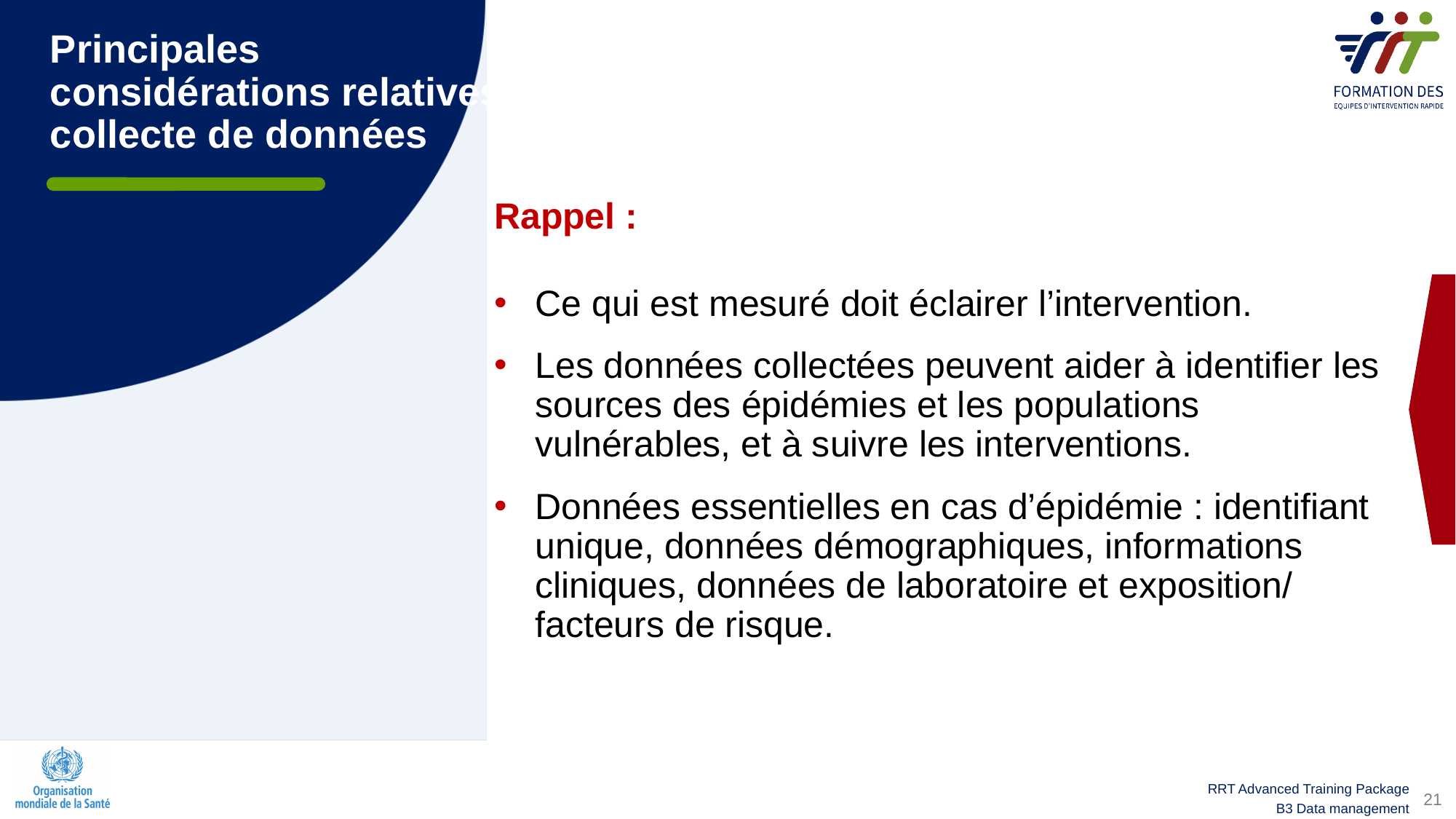

Principales
considérations relatives à la collecte de données
Rappel :

Ce qui est mesuré doit éclairer l’intervention.
Les données collectées peuvent aider à identifier les sources des épidémies et les populations vulnérables, et à suivre les interventions.
Données essentielles en cas d’épidémie : identifiant unique, données démographiques, informations cliniques, données de laboratoire et exposition/ facteurs de risque.